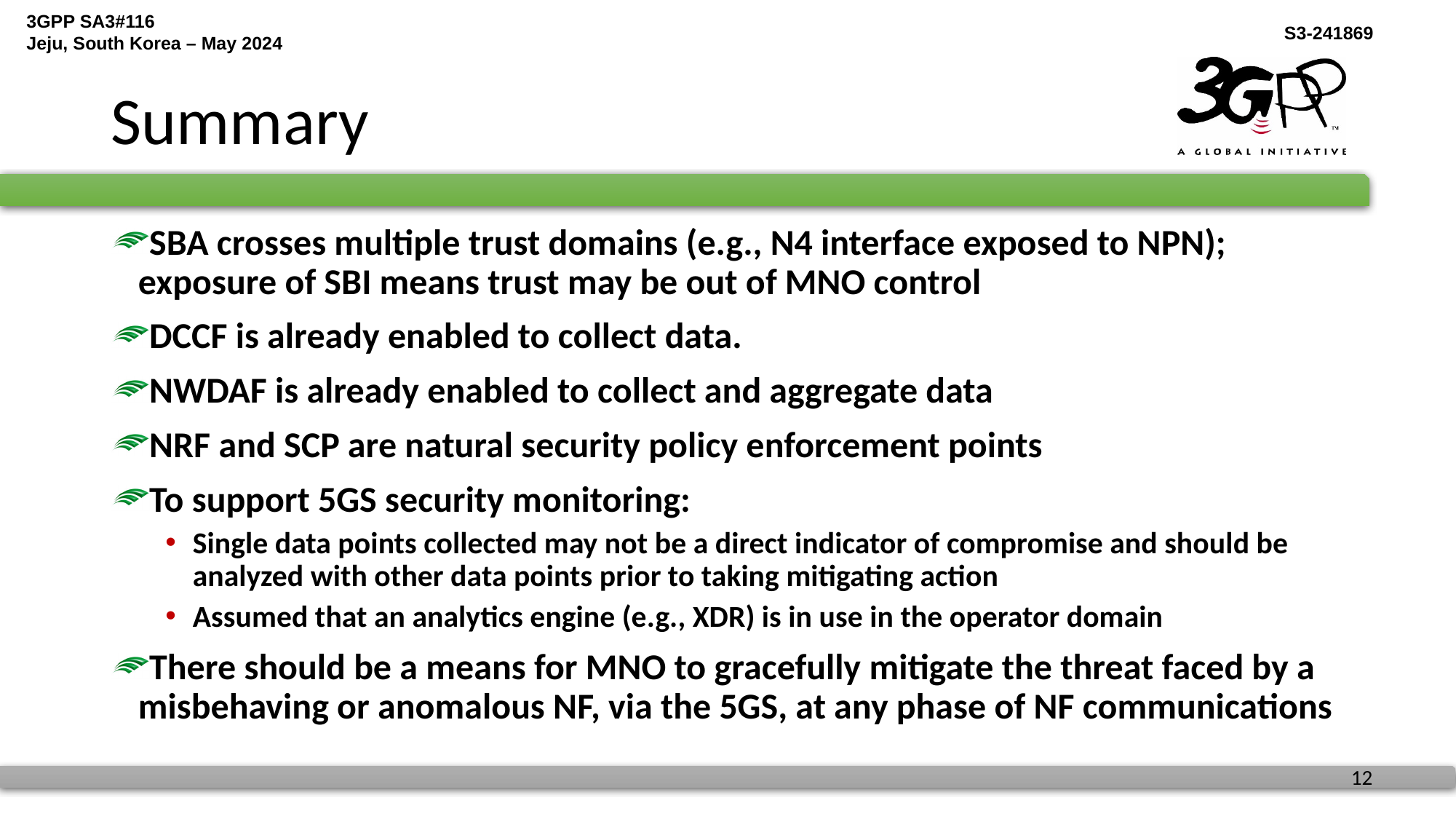

# Summary
SBA crosses multiple trust domains (e.g., N4 interface exposed to NPN); exposure of SBI means trust may be out of MNO control
DCCF is already enabled to collect data.
NWDAF is already enabled to collect and aggregate data
NRF and SCP are natural security policy enforcement points
To support 5GS security monitoring:
Single data points collected may not be a direct indicator of compromise and should be analyzed with other data points prior to taking mitigating action
Assumed that an analytics engine (e.g., XDR) is in use in the operator domain
There should be a means for MNO to gracefully mitigate the threat faced by a misbehaving or anomalous NF, via the 5GS, at any phase of NF communications